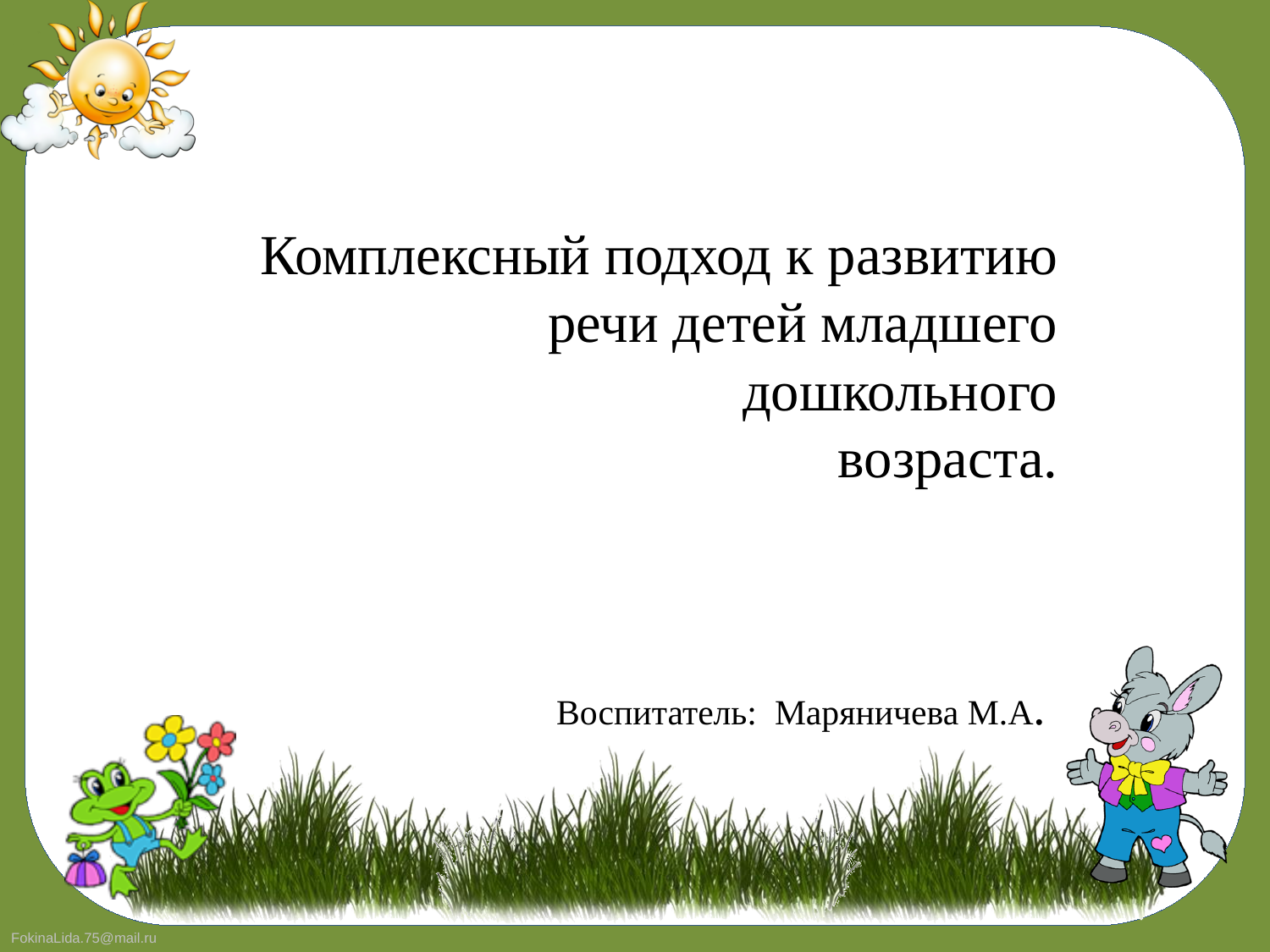

Комплексный подход к развитию речи детей младшего дошкольного
возраста.
Воспитатель:  Маряничева М.А.